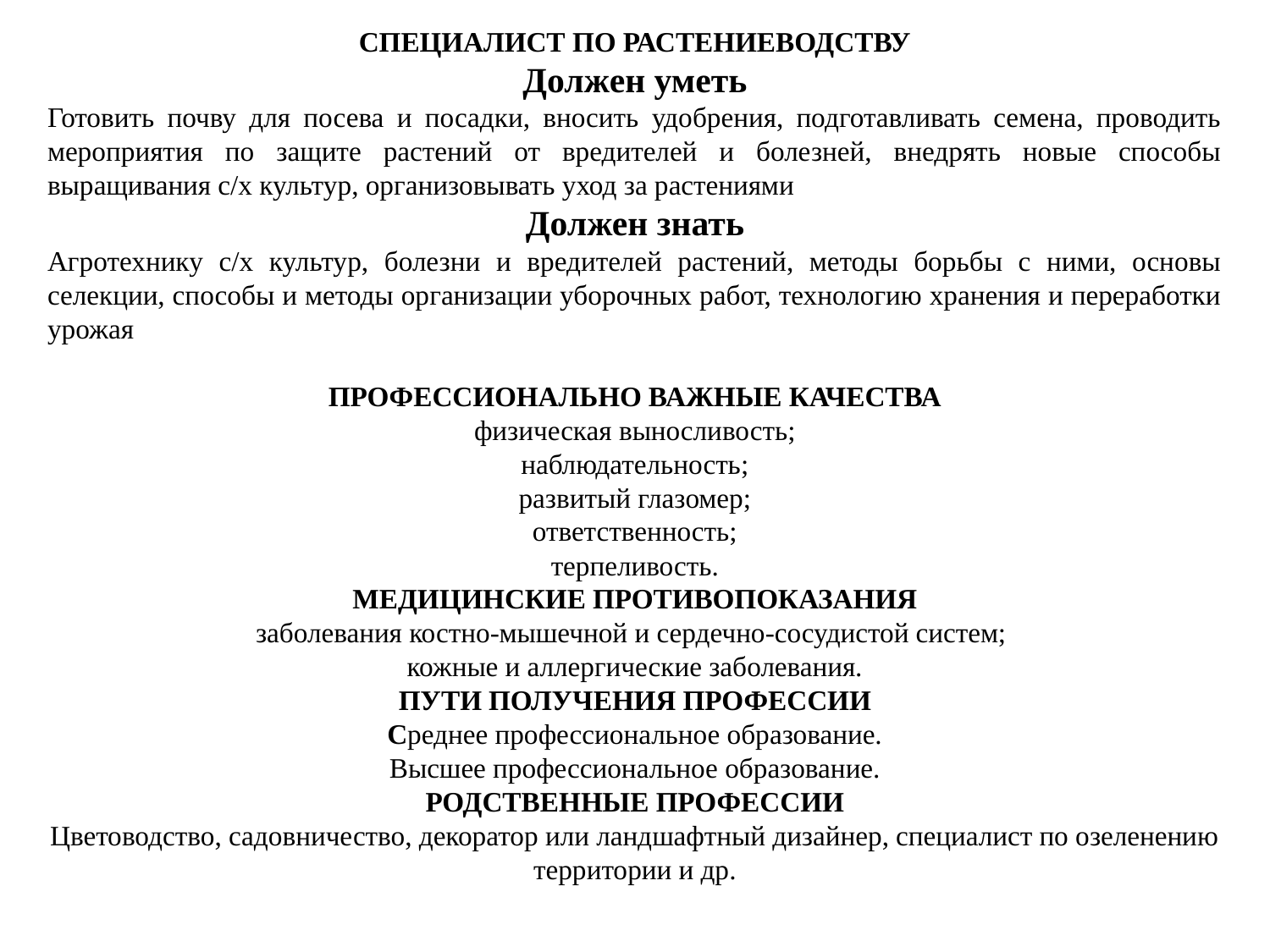

СПЕЦИАЛИСТ ПО РАСТЕНИЕВОДСТВУ
Должен уметь
Готовить почву для посева и посадки, вносить удобрения, подготавливать семена, проводить мероприятия по защите растений от вредителей и болезней, внедрять новые способы выращивания с/х культур, организовывать уход за растениями
Должен знать
Агротехнику с/х культур, болезни и вредителей растений, методы борьбы с ними, основы селекции, способы и методы организации уборочных работ, технологию хранения и переработки урожая
ПРОФЕССИОНАЛЬНО ВАЖНЫЕ КАЧЕСТВА
физическая выносливость;
наблюдательность;
развитый глазомер;
ответственность;
терпеливость.
МЕДИЦИНСКИЕ ПРОТИВОПОКАЗАНИЯ
заболевания костно-мышечной и сердечно-сосудистой систем; 
кожные и аллергические заболевания.
ПУТИ ПОЛУЧЕНИЯ ПРОФЕССИИ
Среднее профессиональное образование.
Высшее профессиональное образование.
РОДСТВЕННЫЕ ПРОФЕССИИ
Цветоводство, садовничество, декоратор или ландшафтный дизайнер, специалист по озеленению территории и др.